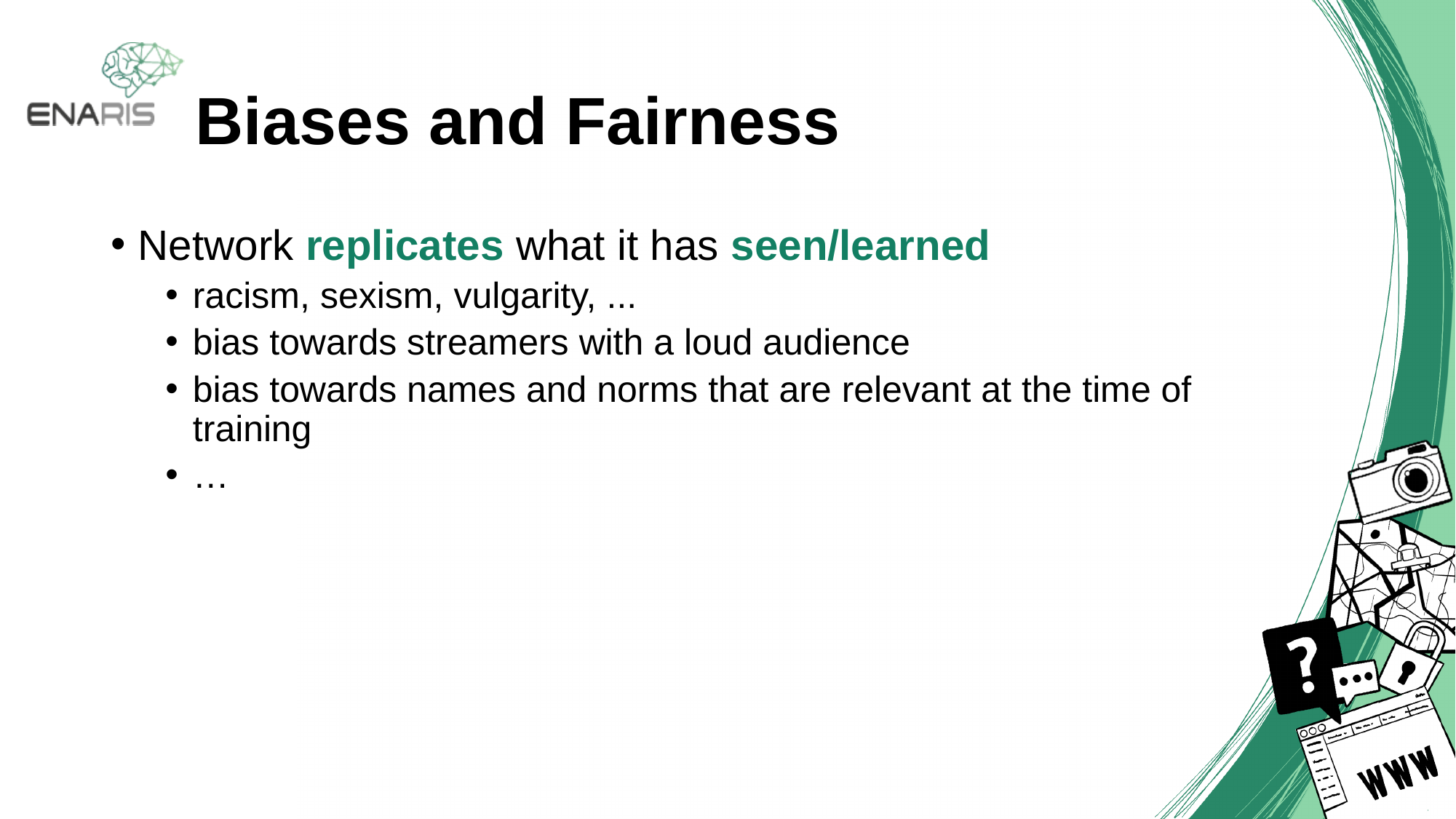

# Biases and Fairness
Network replicates what it has seen/learned
racism, sexism, vulgarity, ...
bias towards streamers with a loud audience
bias towards names and norms that are relevant at the time of training
…